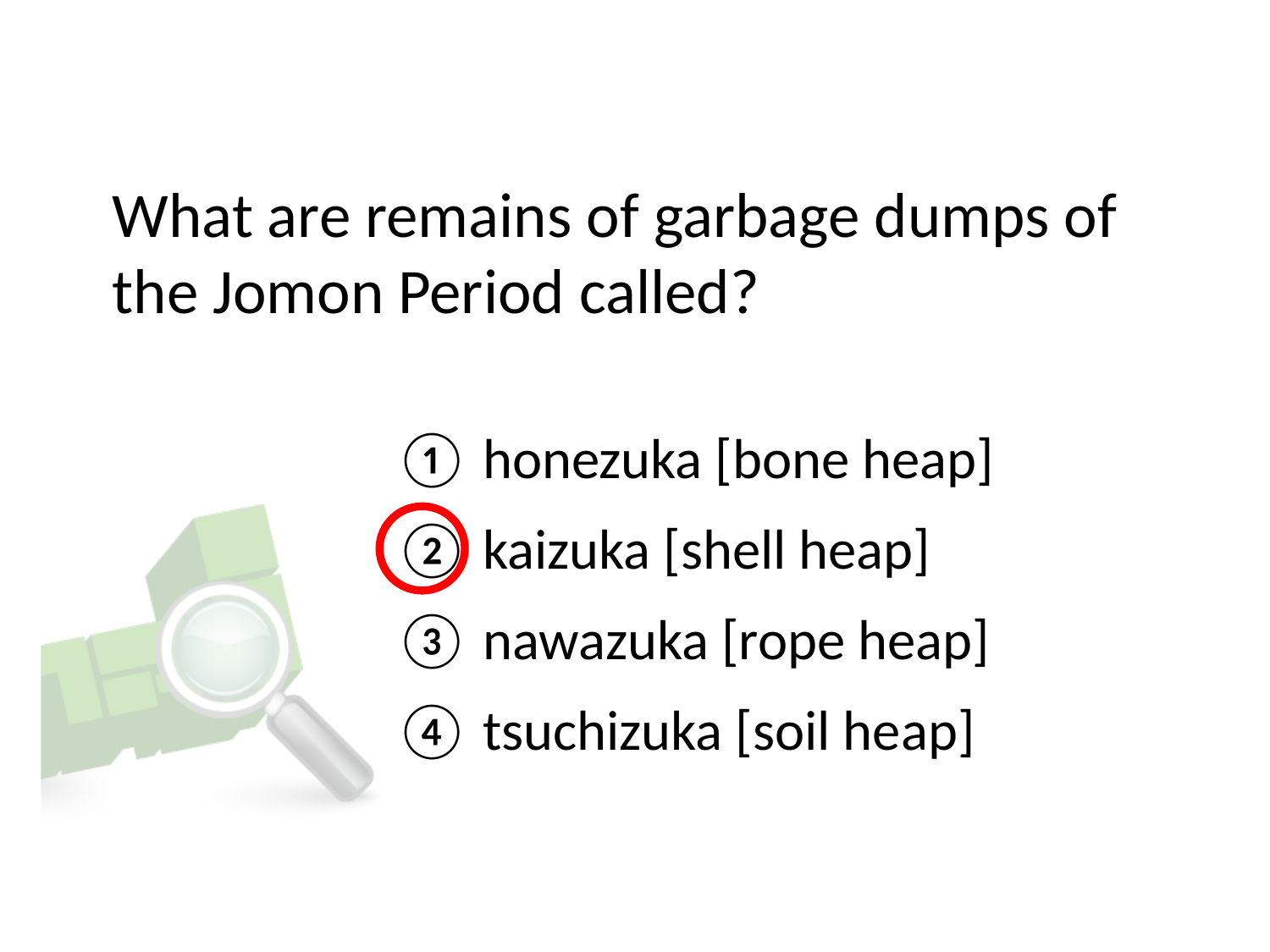

# What are remains of garbage dumps of the Jomon Period called?
① honezuka [bone heap]
② kaizuka [shell heap]
③ nawazuka [rope heap]
④ tsuchizuka [soil heap]